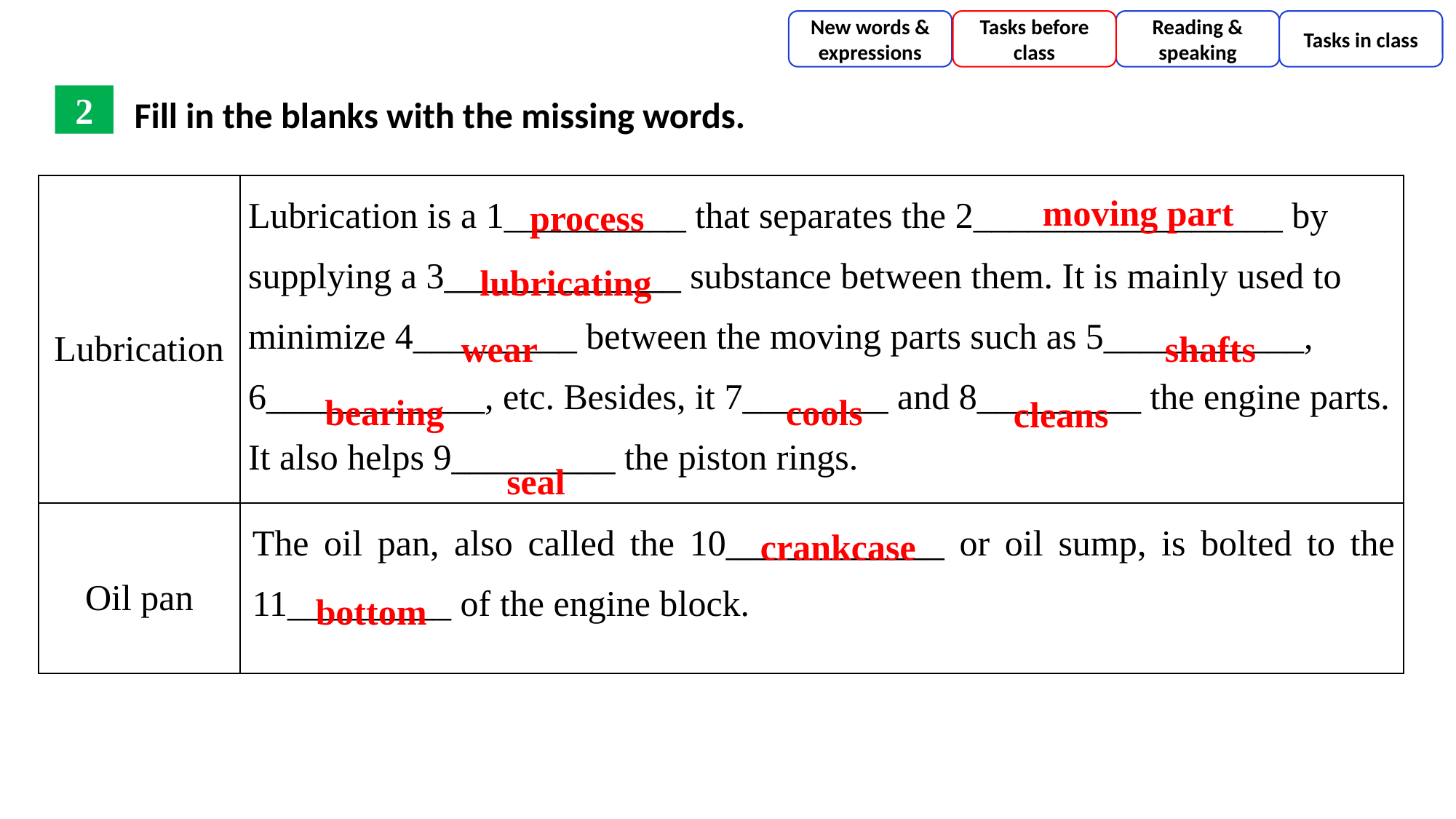

New words & expressions
Tasks before class
Reading & speaking
Tasks in class
Fill in the blanks with the missing words.

2
| Lubrication | Lubrication is a 1\_\_\_\_\_\_\_\_\_\_ that separates the 2\_\_\_\_\_\_\_\_\_\_\_\_\_\_\_\_\_ by supplying a 3\_\_\_\_\_\_\_\_\_\_\_\_\_ substance between them. It is mainly used to minimize 4\_\_\_\_\_\_\_\_\_ between the moving parts such as 5\_\_\_\_\_\_\_\_\_\_\_, 6\_\_\_\_\_\_\_\_\_\_\_\_, etc. Besides, it 7\_\_\_\_\_\_\_\_ and 8\_\_\_\_\_\_\_\_\_ the engine parts. It also helps 9\_\_\_\_\_\_\_\_\_ the piston rings. |
| --- | --- |
| Oil pan | The oil pan, also called the 10\_\_\_\_\_\_\_\_\_\_\_\_ or oil sump, is bolted to the 11\_\_\_\_\_\_\_\_\_ of the engine block. |
moving part
process
lubricating
shafts
wear
bearing
cools
cleans
seal
crankcase
bottom